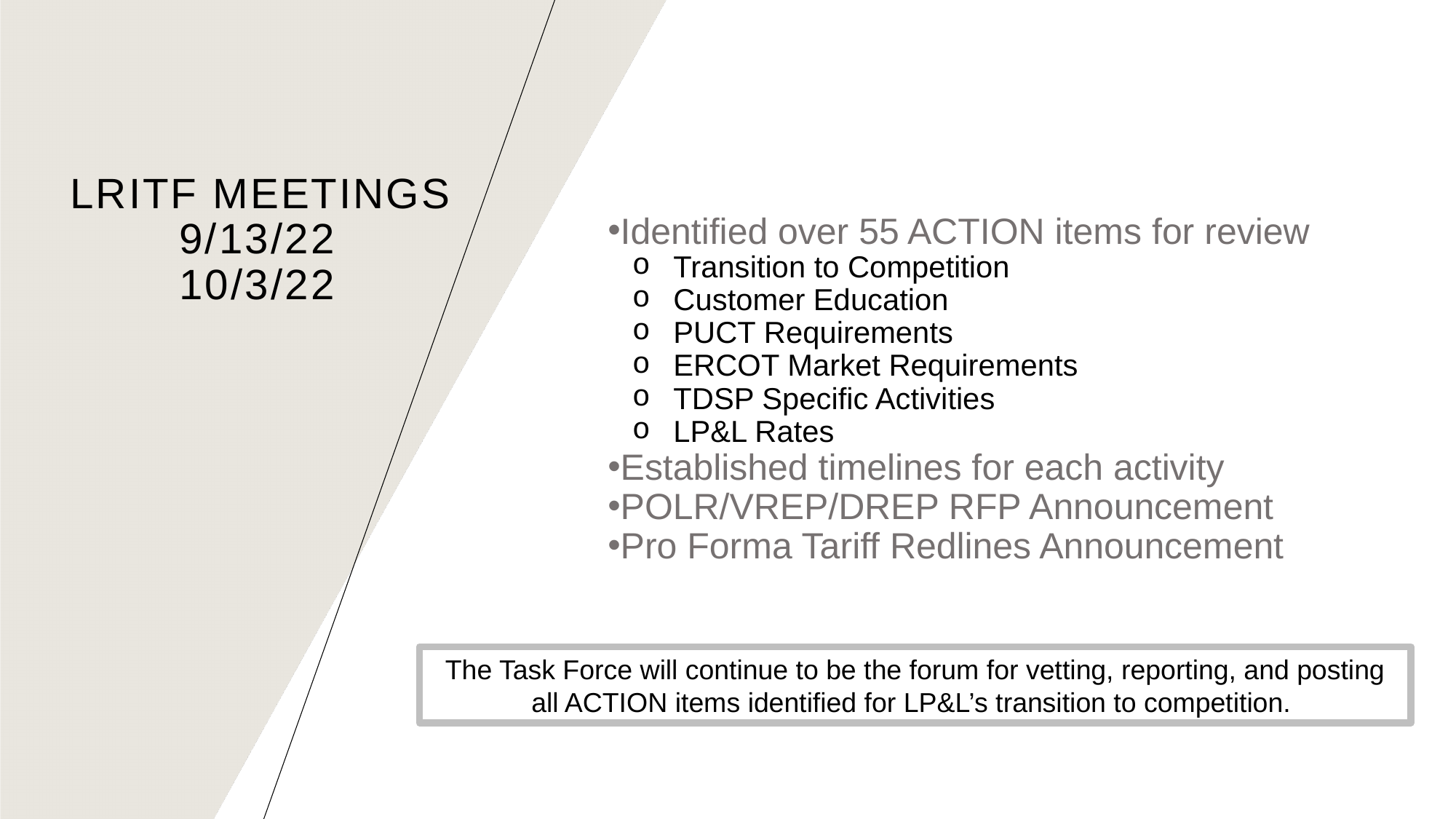

# LRITF Meetings 9/13/22 10/3/22
Identified over 55 ACTION items for review
Transition to Competition
Customer Education
PUCT Requirements
ERCOT Market Requirements
TDSP Specific Activities
LP&L Rates
Established timelines for each activity
POLR/VREP/DREP RFP Announcement
Pro Forma Tariff Redlines Announcement

The Task Force will continue to be the forum for vetting, reporting, and posting all ACTION items identified for LP&L’s transition to competition.